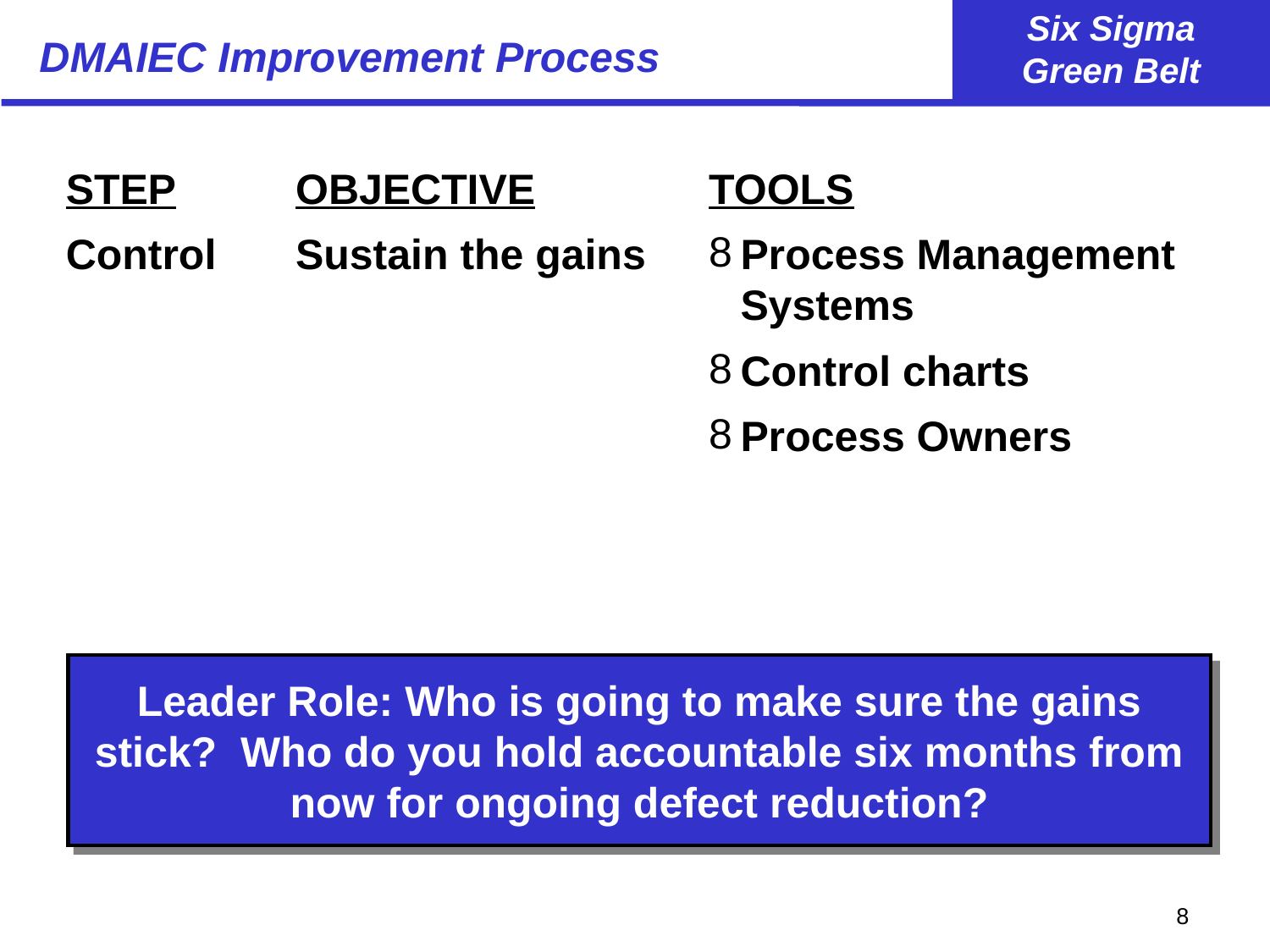

# DMAIEC Improvement Process
STEP
Control
OBJECTIVE
Sustain the gains
TOOLS
Process Management Systems
Control charts
Process Owners
Leader Role: Who is going to make sure the gains stick?  Who do you hold accountable six months from now for ongoing defect reduction?